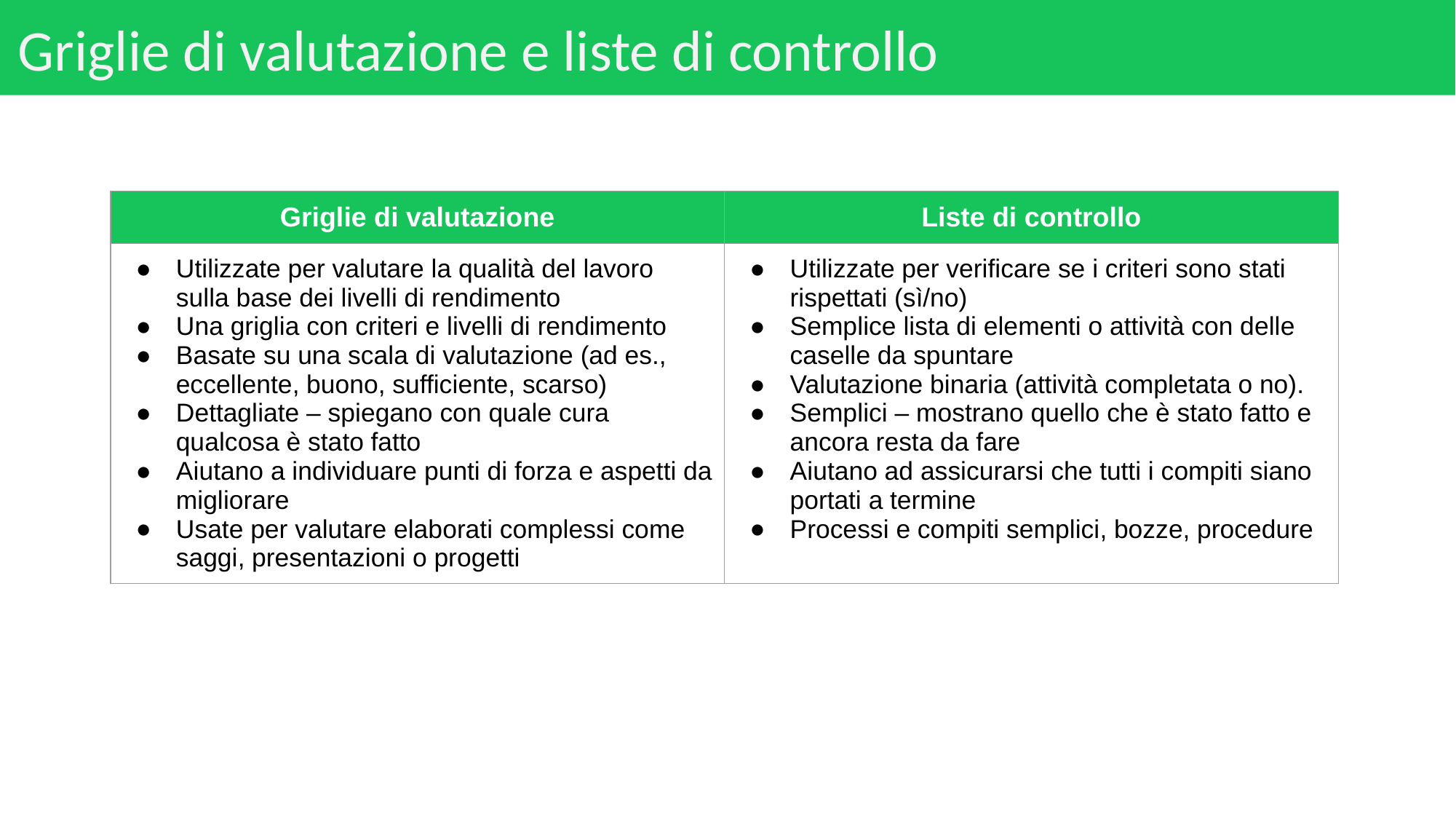

# Griglie di valutazione e liste di controllo
| Griglie di valutazione | Liste di controllo |
| --- | --- |
| Utilizzate per valutare la qualità del lavoro sulla base dei livelli di rendimento Una griglia con criteri e livelli di rendimento Basate su una scala di valutazione (ad es., eccellente, buono, sufficiente, scarso) Dettagliate – spiegano con quale cura qualcosa è stato fatto Aiutano a individuare punti di forza e aspetti da migliorare Usate per valutare elaborati complessi come saggi, presentazioni o progetti | Utilizzate per verificare se i criteri sono stati rispettati (sì/no) Semplice lista di elementi o attività con delle caselle da spuntare Valutazione binaria (attività completata o no). Semplici – mostrano quello che è stato fatto e ancora resta da fare Aiutano ad assicurarsi che tutti i compiti siano portati a termine Processi e compiti semplici, bozze, procedure |